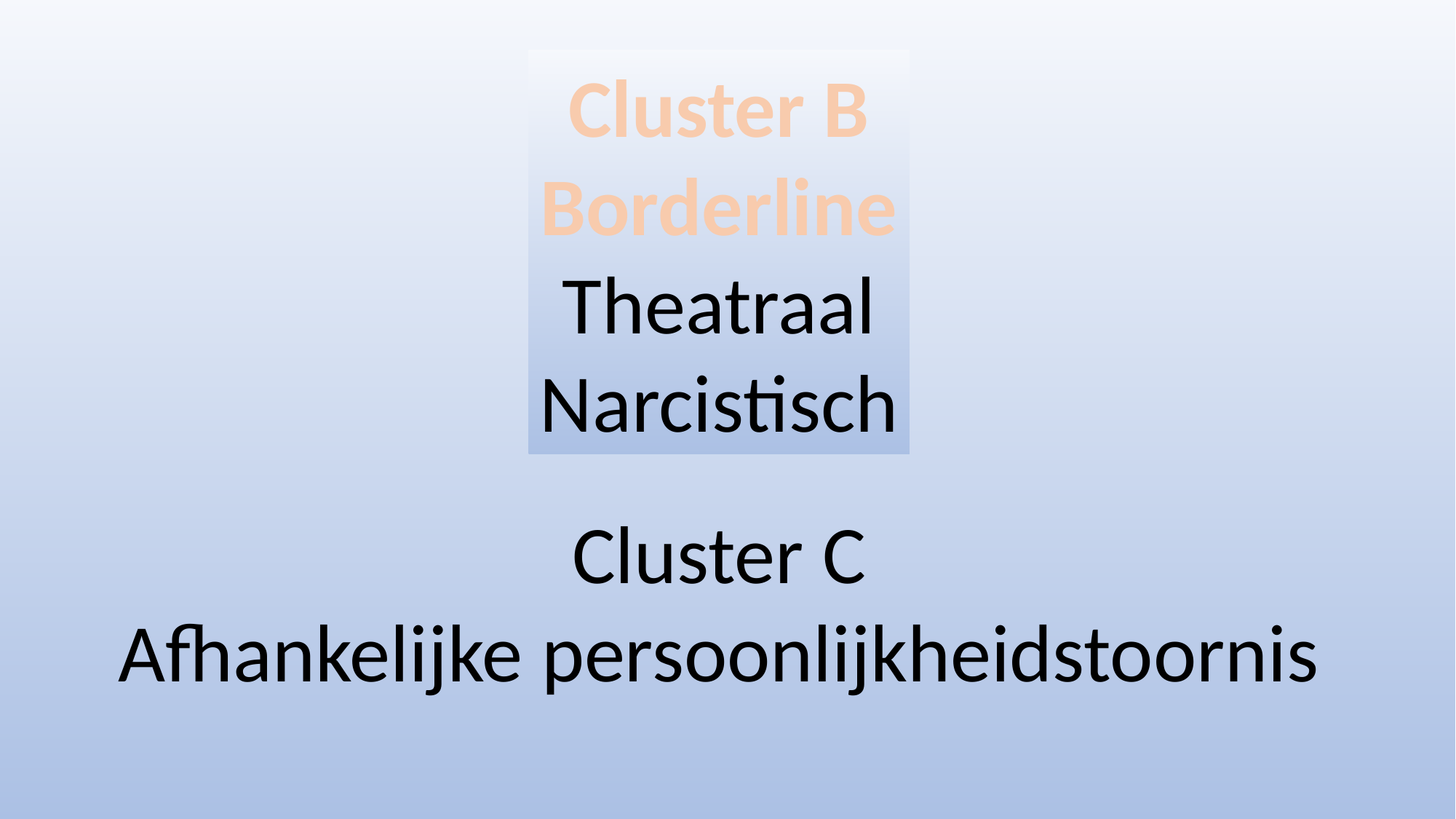

Cluster B
Borderline
Theatraal
Narcistisch
Cluster C
Afhankelijke persoonlijkheidstoornis